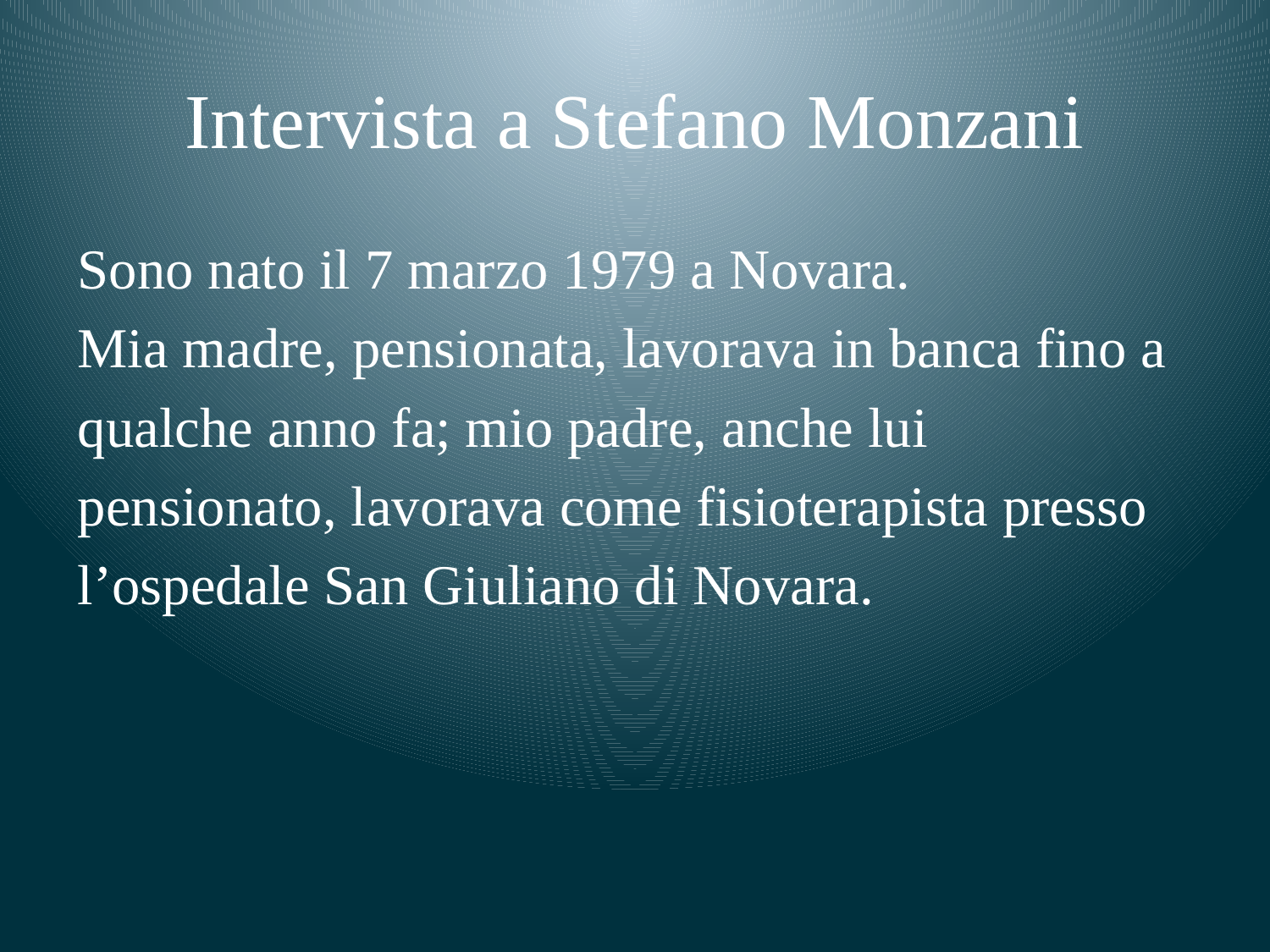

# Intervista a Stefano Monzani
Sono nato il 7 marzo 1979 a Novara.
Mia madre, pensionata, lavorava in banca fino a
qualche anno fa; mio padre, anche lui
pensionato, lavorava come fisioterapista presso
l’ospedale San Giuliano di Novara.